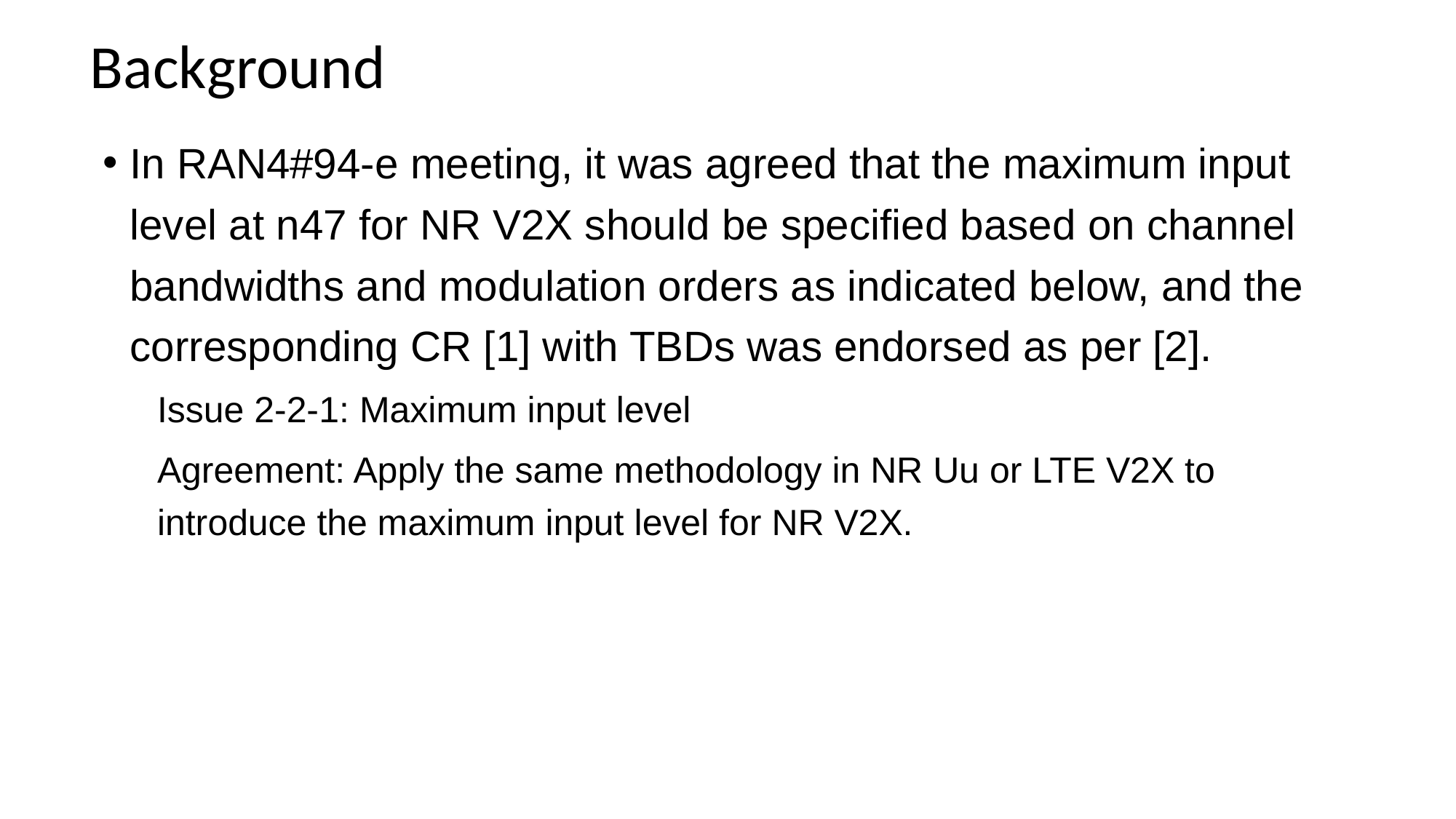

# Background
In RAN4#94-e meeting, it was agreed that the maximum input level at n47 for NR V2X should be specified based on channel bandwidths and modulation orders as indicated below, and the corresponding CR [1] with TBDs was endorsed as per [2].
Issue 2-2-1: Maximum input level
Agreement: Apply the same methodology in NR Uu or LTE V2X to introduce the maximum input level for NR V2X.